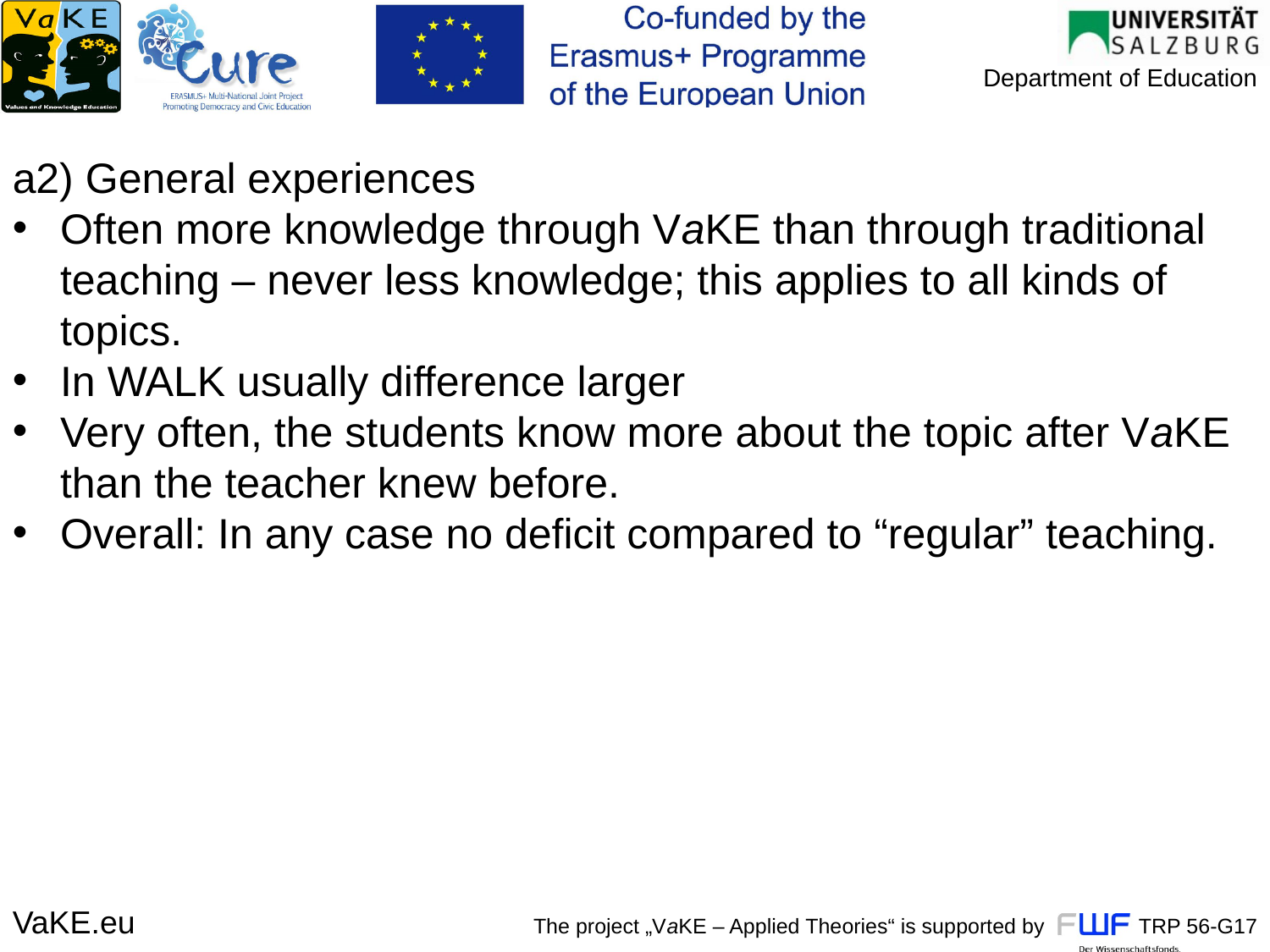

a2) General experiences
Often more knowledge through VaKE than through traditional teaching – never less knowledge; this applies to all kinds of topics.
In WALK usually difference larger
Very often, the students know more about the topic after VaKE than the teacher knew before.
Overall: In any case no deficit compared to “regular” teaching.